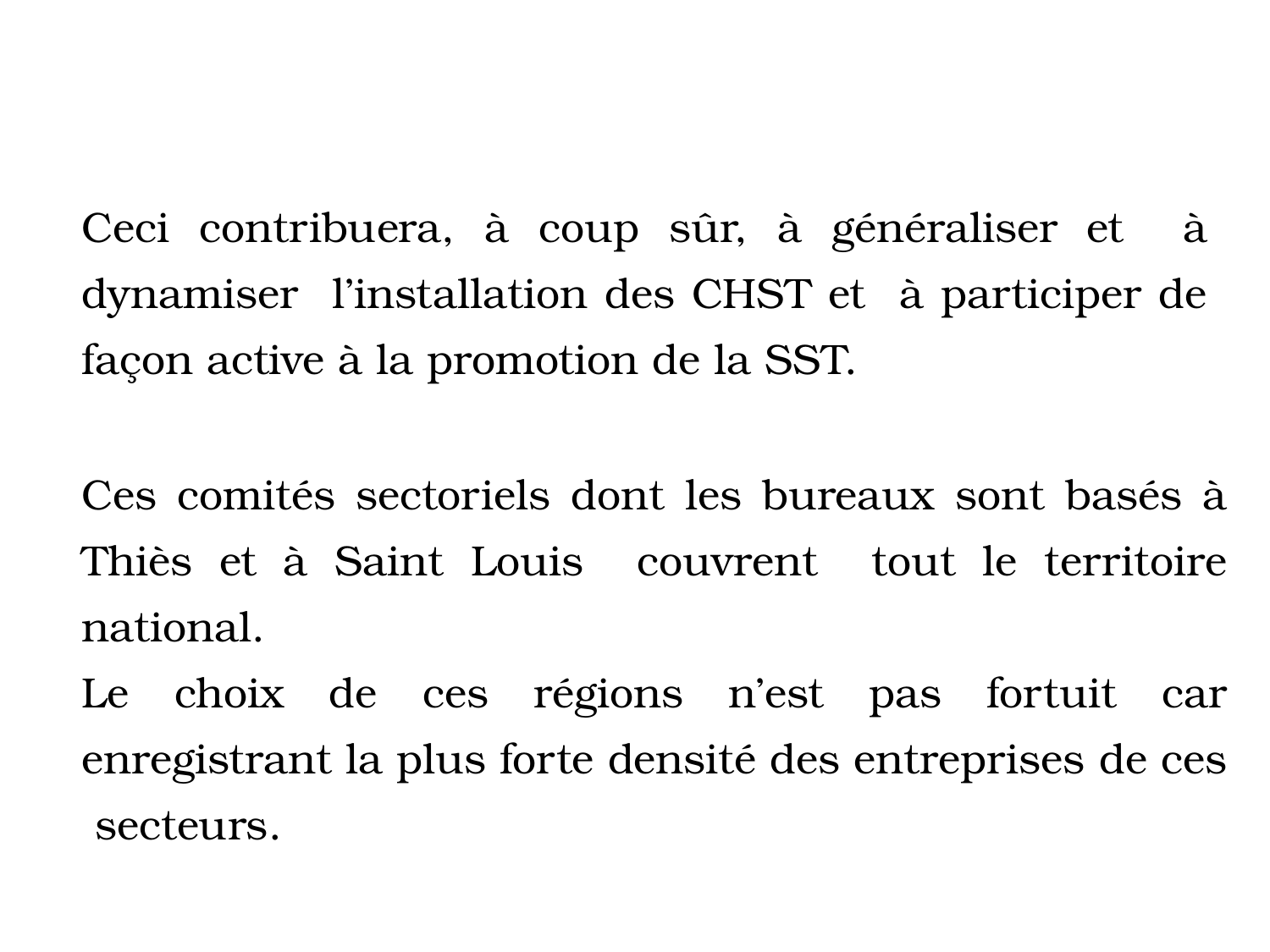

Ceci contribuera, à coup sûr, à généraliser et  à dynamiser  l’installation des CHST et  à participer de façon active à la promotion de la SST.
Ces comités sectoriels dont les bureaux sont basés à Thiès et à Saint Louis  couvrent  tout le territoire national.
Le choix de ces régions n’est pas fortuit car enregistrant la plus forte densité des entreprises de ces  secteurs.